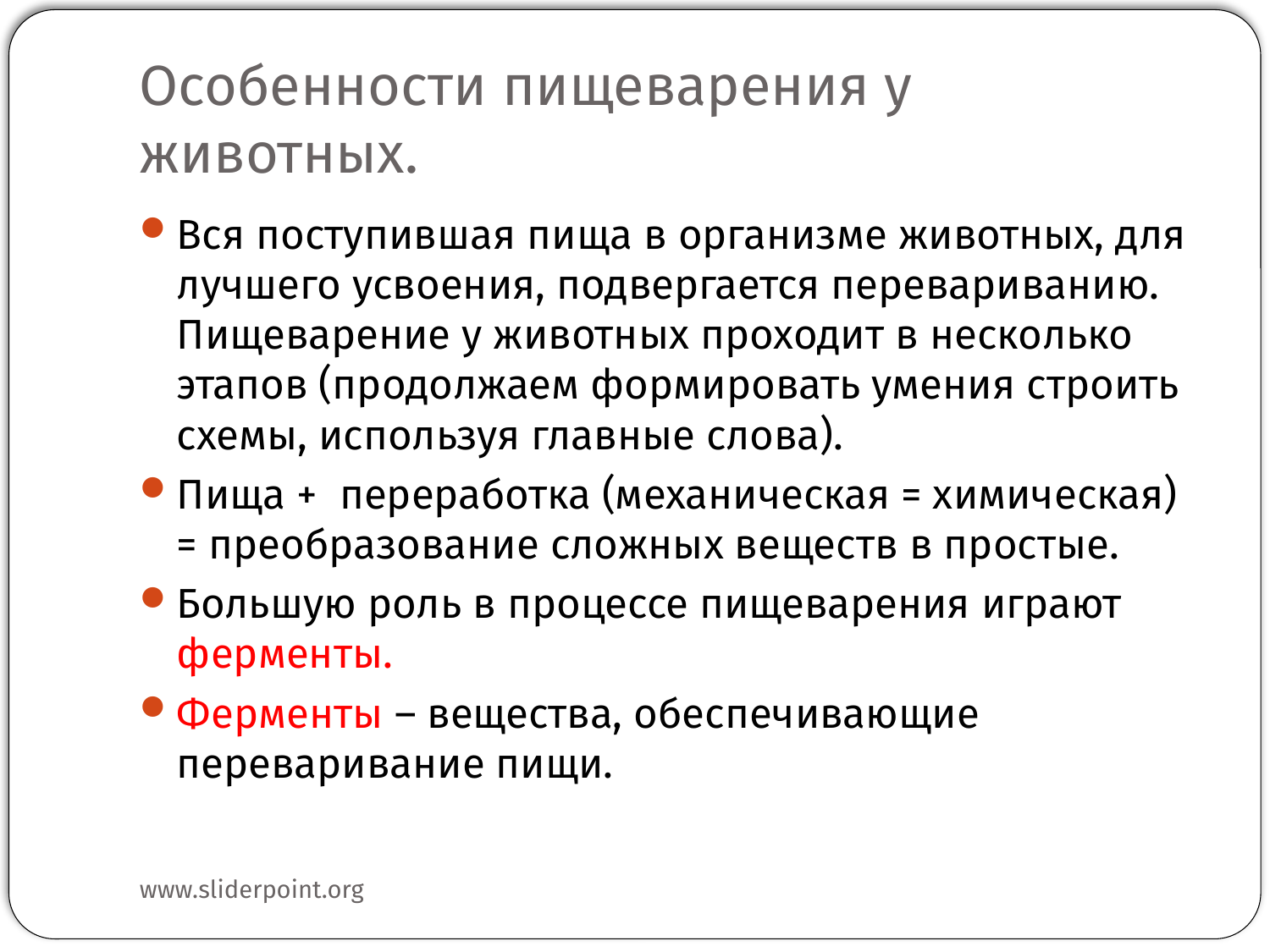

# Особенности пищеварения у животных.
Вся поступившая пища в организме животных, для лучшего усвоения, подвергается перевариванию. Пищеварение у животных проходит в несколько этапов (продолжаем формировать умения строить схемы, используя главные слова).
Пища +  переработка (механическая = химическая) = преобразование сложных веществ в простые.
Большую роль в процессе пищеварения играют ферменты.
Ферменты – вещества, обеспечивающие переваривание пищи.

www.sliderpoint.org